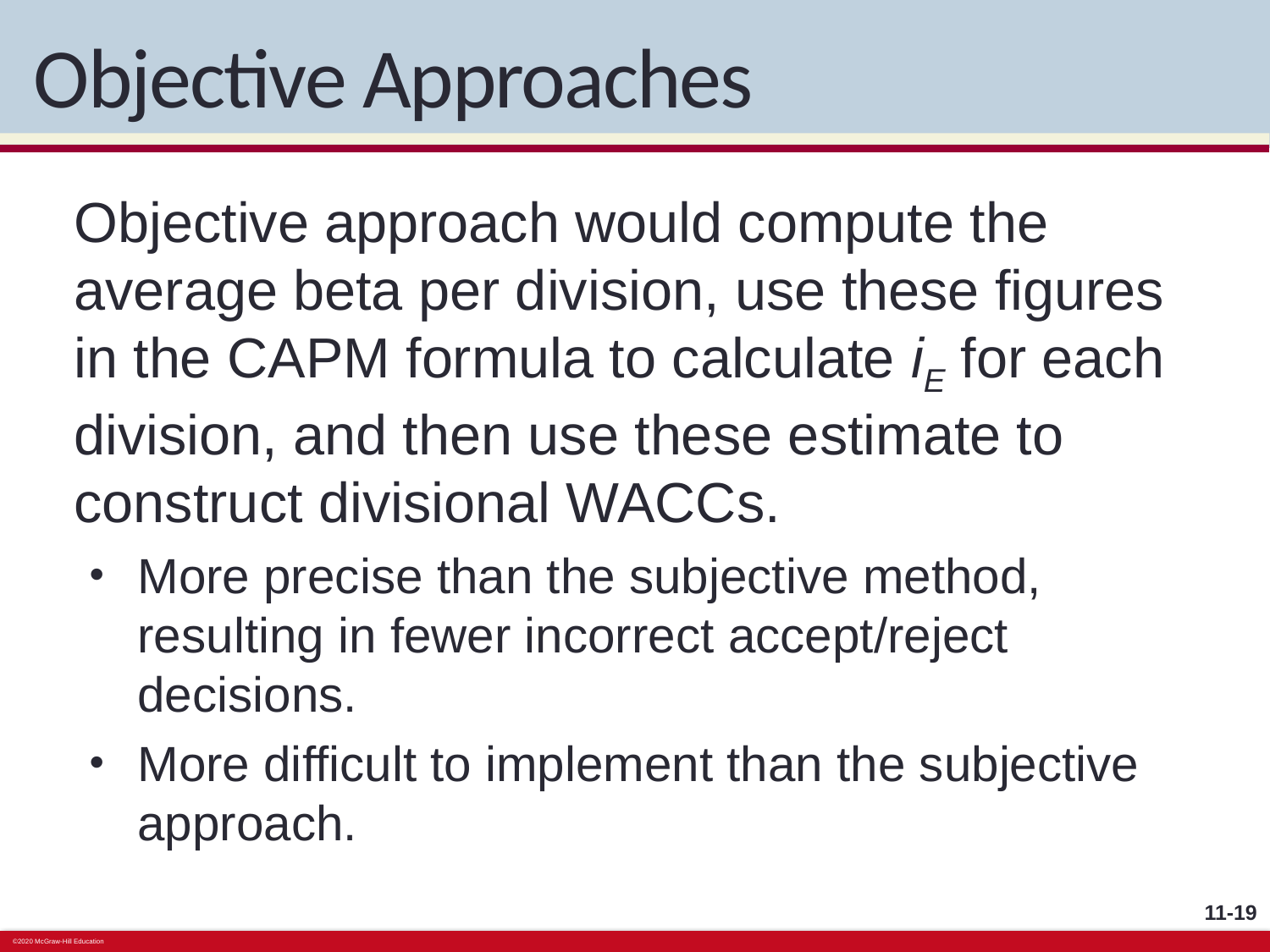

# Objective Approaches
Objective approach would compute the average beta per division, use these figures in the CAPM formula to calculate iE for each division, and then use these estimate to construct divisional WACCs.
More precise than the subjective method, resulting in fewer incorrect accept/reject decisions.
More difficult to implement than the subjective approach.